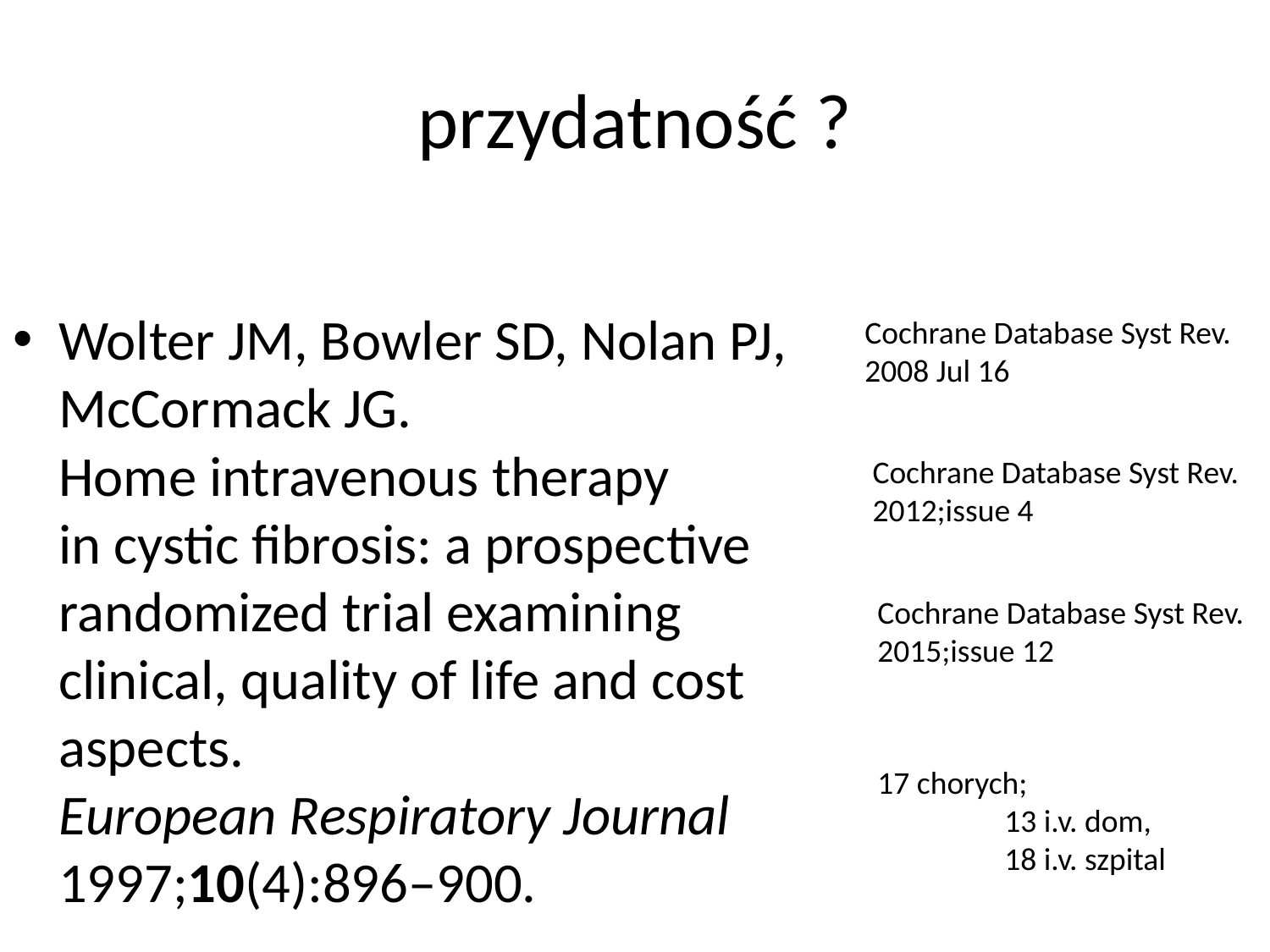

# przydatność ?
Wolter JM, Bowler SD, Nolan PJ, McCormack JG.
Home intravenous therapy
in cystic fibrosis: a prospective randomized trial examining clinical, quality of life and cost aspects.
European Respiratory Journal 1997;10(4):896–900.
Cochrane Database Syst Rev. 2008 Jul 16
Cochrane Database Syst Rev. 2012;issue 4
Cochrane Database Syst Rev. 2015;issue 12
17 chorych;
	13 i.v. dom,
	18 i.v. szpital